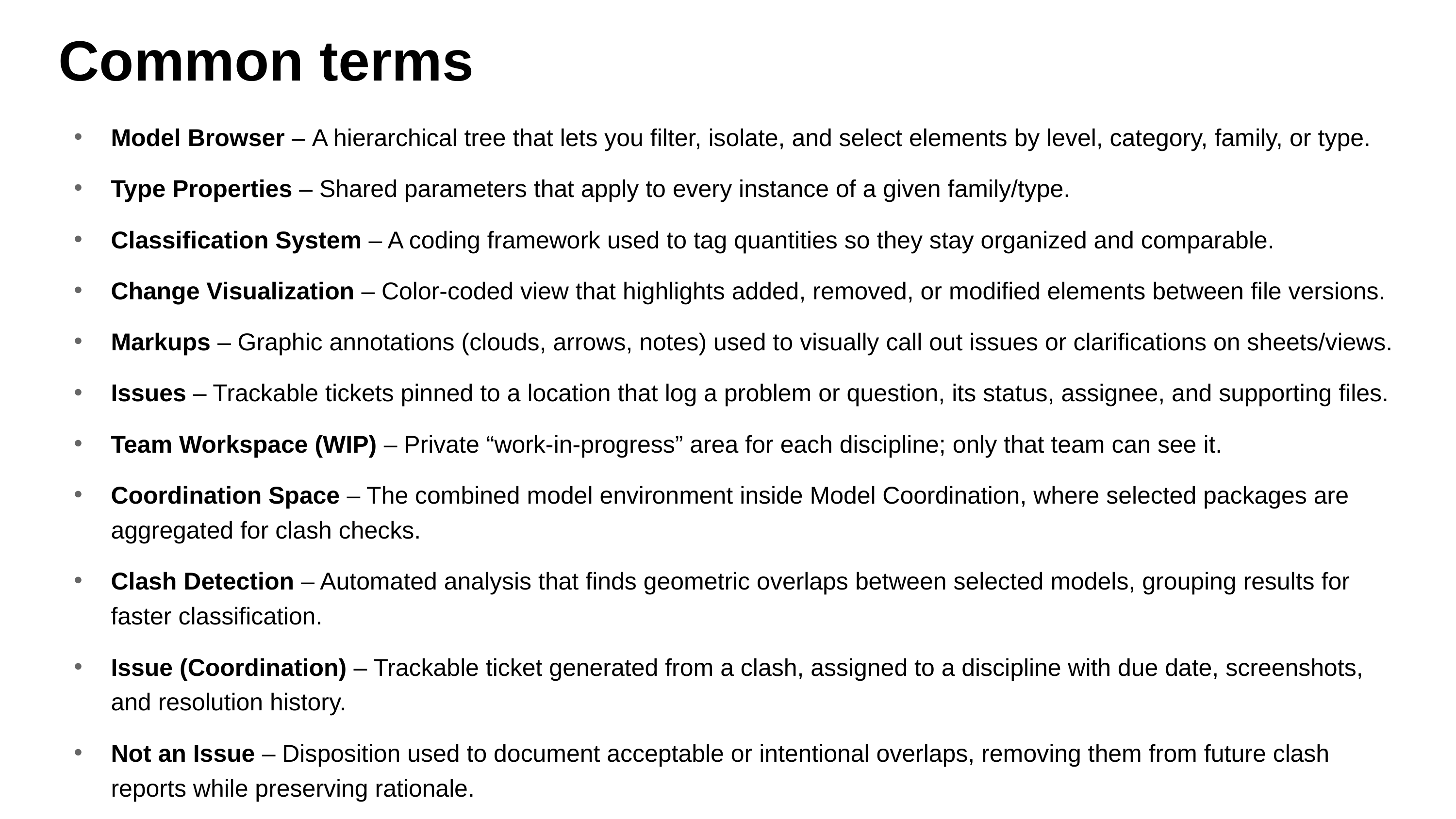

# Common terms
Model Browser – A hierarchical tree that lets you filter, isolate, and select elements by level, category, family, or type.
Type Properties – Shared parameters that apply to every instance of a given family/type.
Classification System – A coding framework used to tag quantities so they stay organized and comparable.
Change Visualization – Color‑coded view that highlights added, removed, or modified elements between file versions.
Markups – Graphic annotations (clouds, arrows, notes) used to visually call out issues or clarifications on sheets/views.
Issues – Trackable tickets pinned to a location that log a problem or question, its status, assignee, and supporting files.
Team Workspace (WIP) – Private “work-in-progress” area for each discipline; only that team can see it.
Coordination Space – The combined model environment inside Model Coordination, where selected packages are aggregated for clash checks.
Clash Detection – Automated analysis that finds geometric overlaps between selected models, grouping results for faster classification.
Issue (Coordination) – Trackable ticket generated from a clash, assigned to a discipline with due date, screenshots, and resolution history.
Not an Issue – Disposition used to document acceptable or intentional overlaps, removing them from future clash reports while preserving rationale.